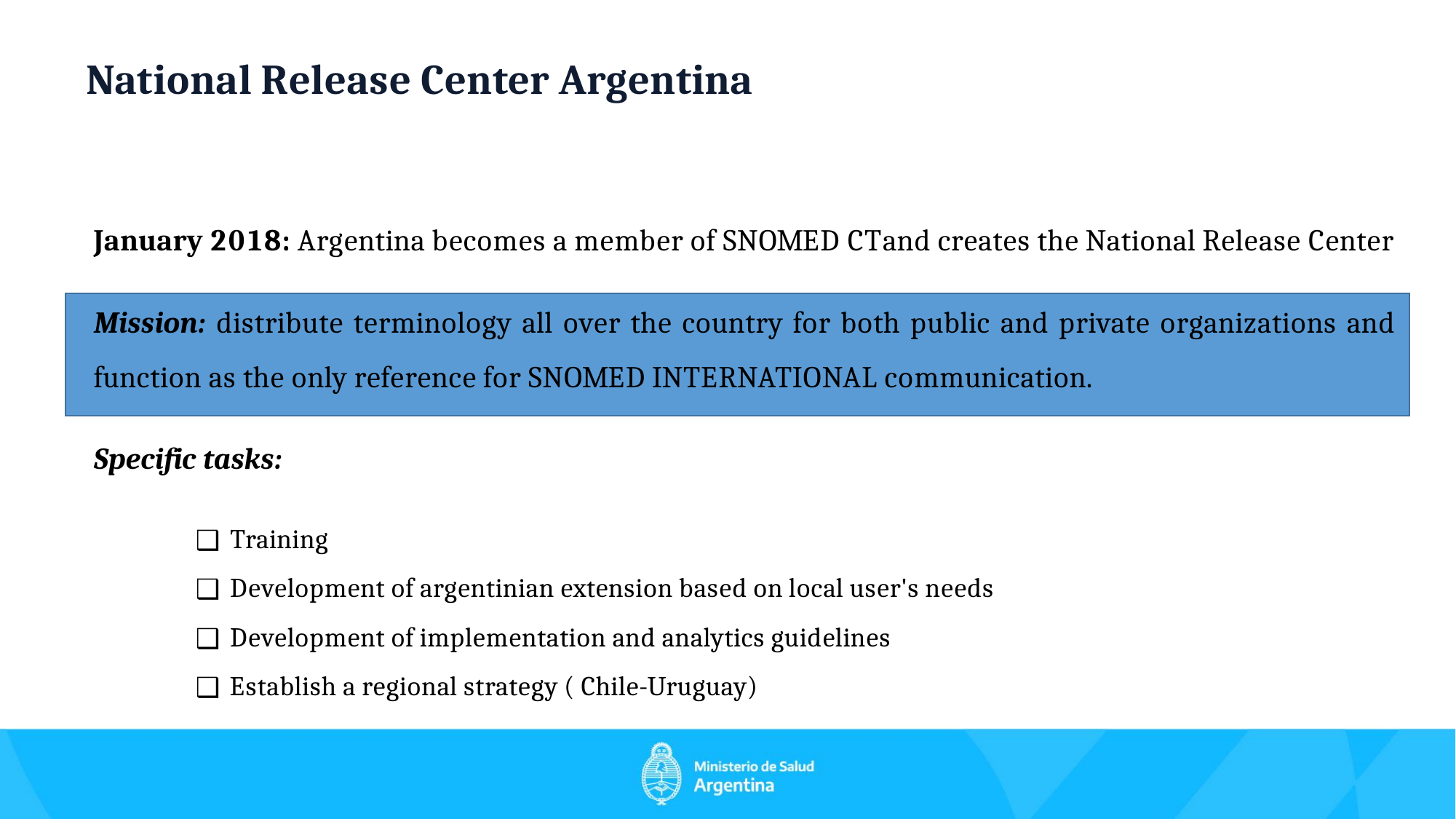

National Release Center Argentina

January 2018: Argentina becomes a member of SNOMED CTand creates the National Release Center
Mission: distribute terminology all over the country for both public and private organizations and function as the only reference for SNOMED INTERNATIONAL communication.
Specific tasks:

Training
Development of argentinian extension based on local user's needs
Development of implementation and analytics guidelines
Establish a regional strategy ( Chile-Uruguay)